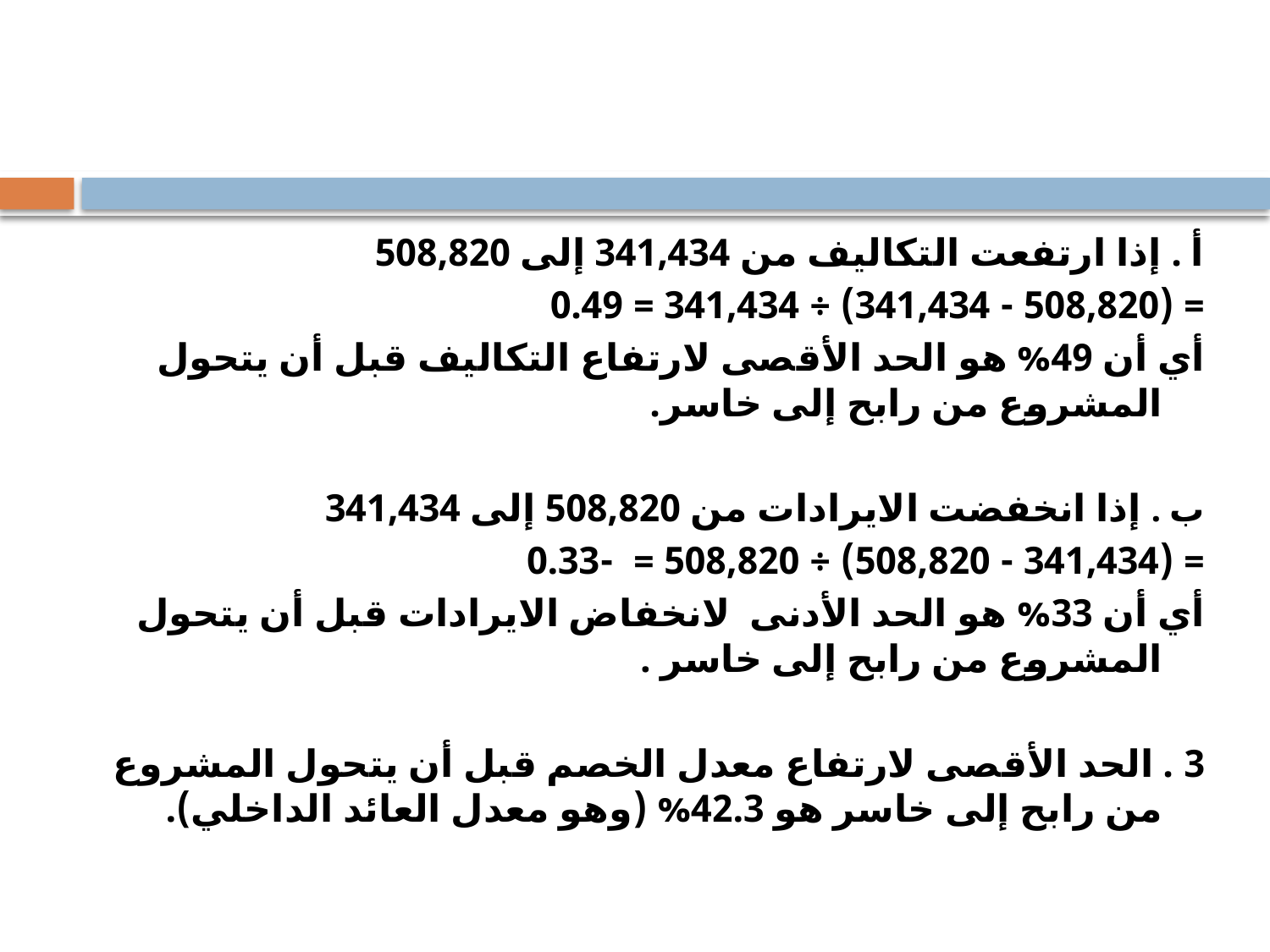

#
أ . إذا ارتفعت التكاليف من 341,434 إلى 508,820
= (508,820 - 341,434) ÷ 341,434 = 0.49
أي أن 49% هو الحد الأقصى لارتفاع التكاليف قبل أن يتحول المشروع من رابح إلى خاسر.

ب . إذا انخفضت الايرادات من 508,820 إلى 341,434
= (341,434 - 508,820) ÷ 508,820 =  -0.33
أي أن 33% هو الحد الأدنى  لانخفاض الايرادات قبل أن يتحول المشروع من رابح إلى خاسر .

3 . الحد الأقصى لارتفاع معدل الخصم قبل أن يتحول المشروع من رابح إلى خاسر هو 42.3% (وهو معدل العائد الداخلي).